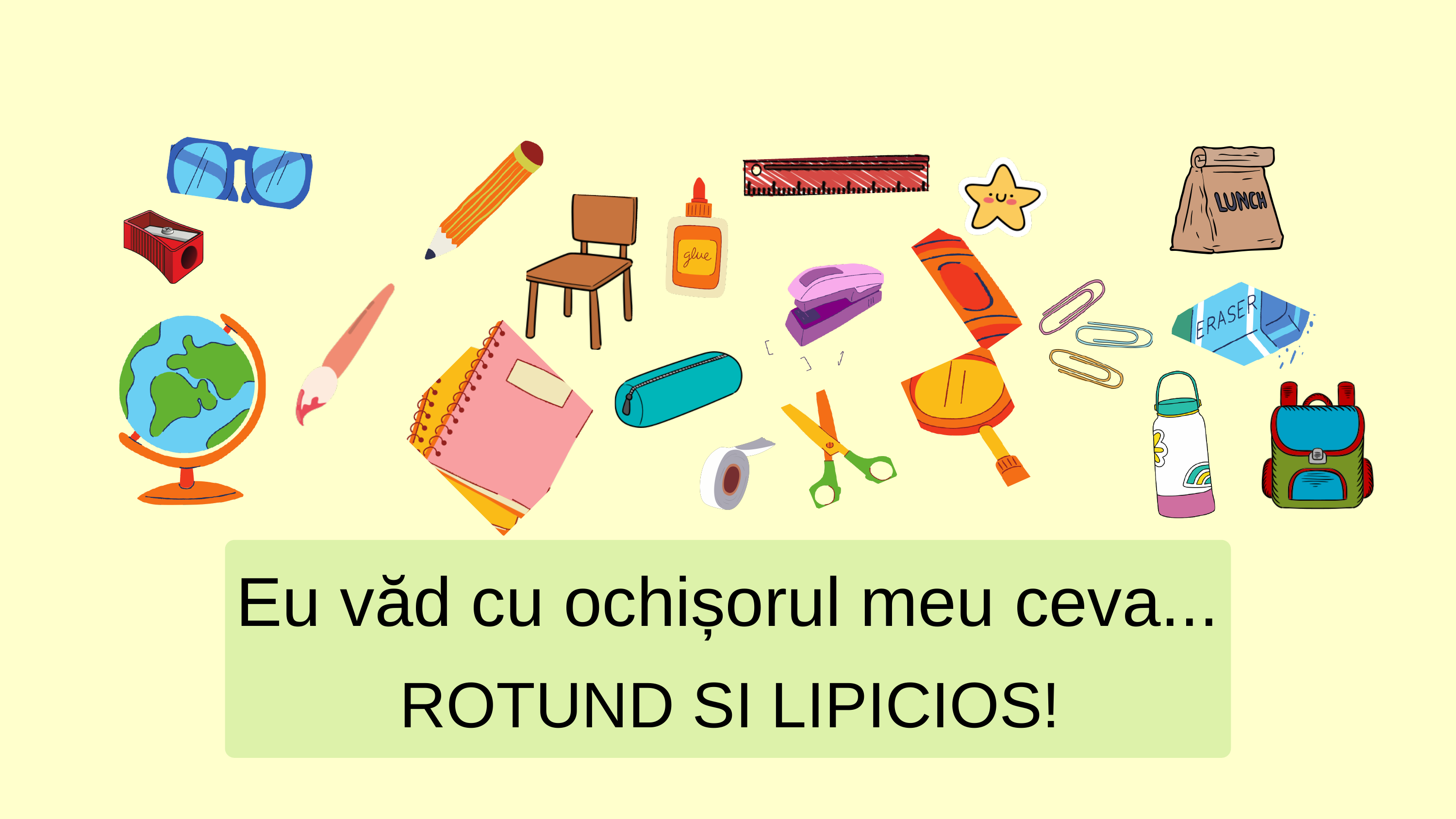

Eu văd cu ochișorul meu ceva...
ROTUND SI LIPICIOS!